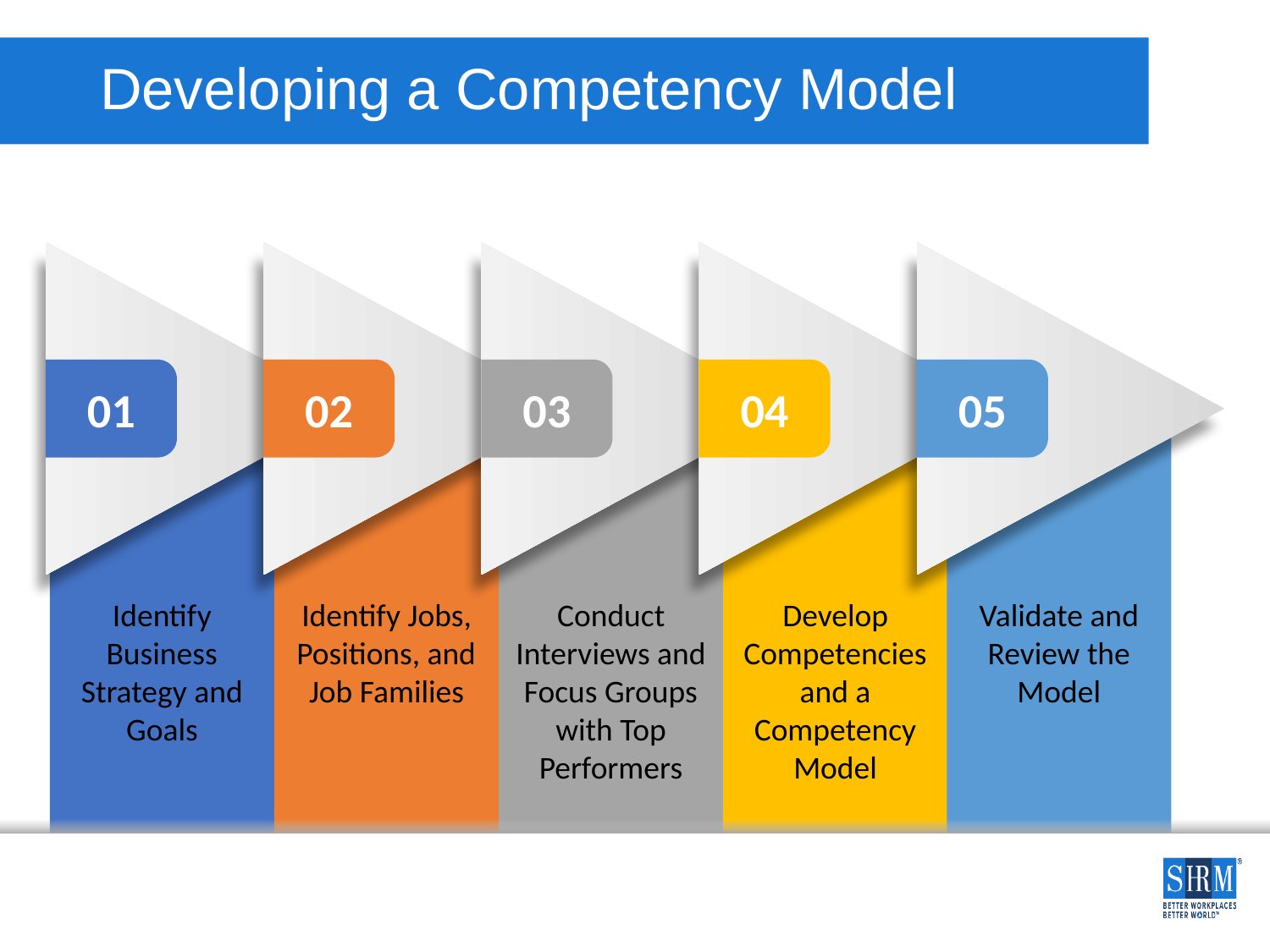

# Developing a Competency Model

01
02
03
04
05
Identify Business Strategy and Goals
Identify Jobs, Positions, and Job Families
Conduct Interviews and Focus Groups with Top Performers
Develop Competencies and a Competency Model
Validate and Review the Model